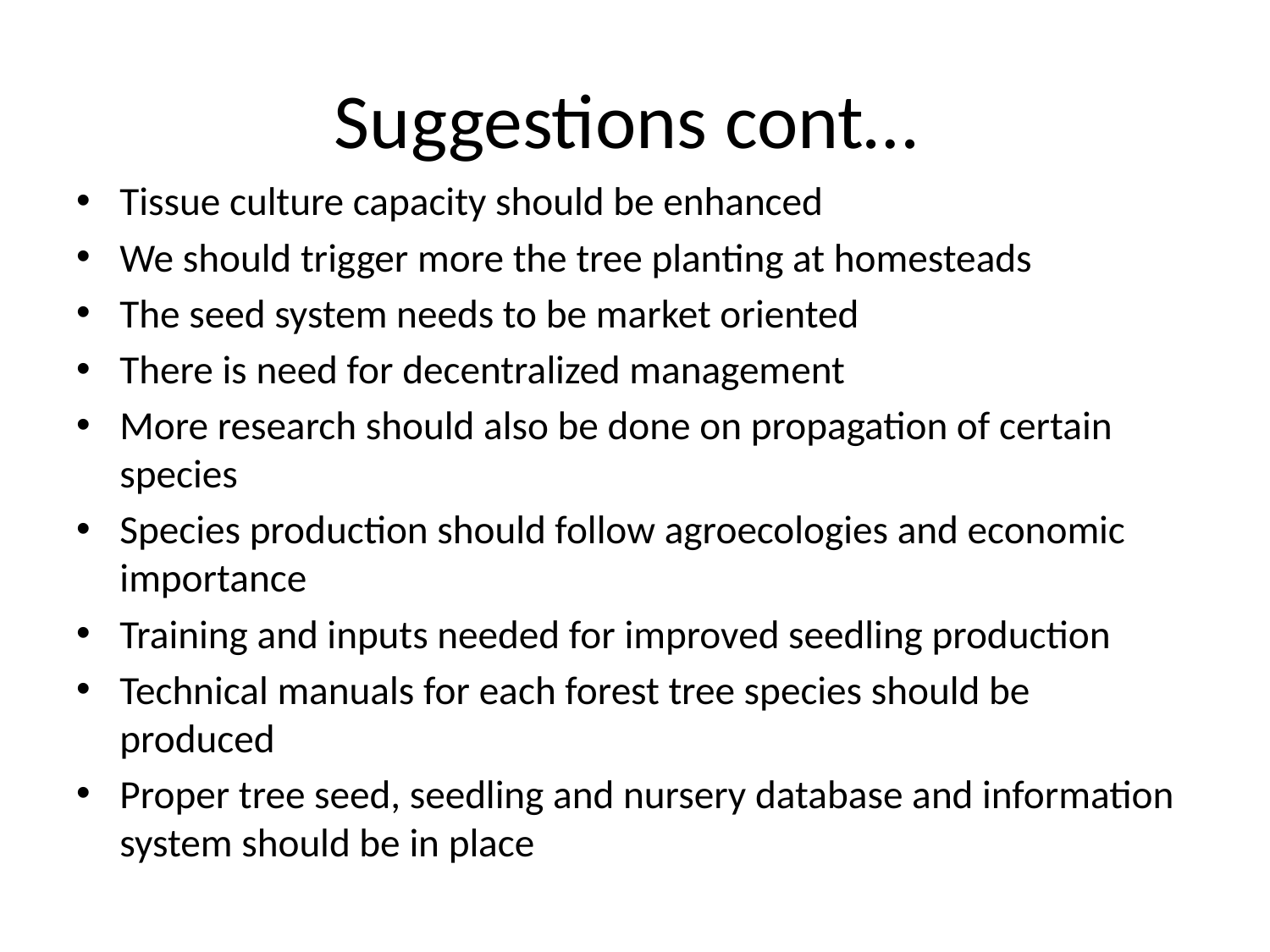

# Suggestions cont…
Tissue culture capacity should be enhanced
We should trigger more the tree planting at homesteads
The seed system needs to be market oriented
There is need for decentralized management
More research should also be done on propagation of certain species
Species production should follow agroecologies and economic importance
Training and inputs needed for improved seedling production
Technical manuals for each forest tree species should be produced
Proper tree seed, seedling and nursery database and information system should be in place